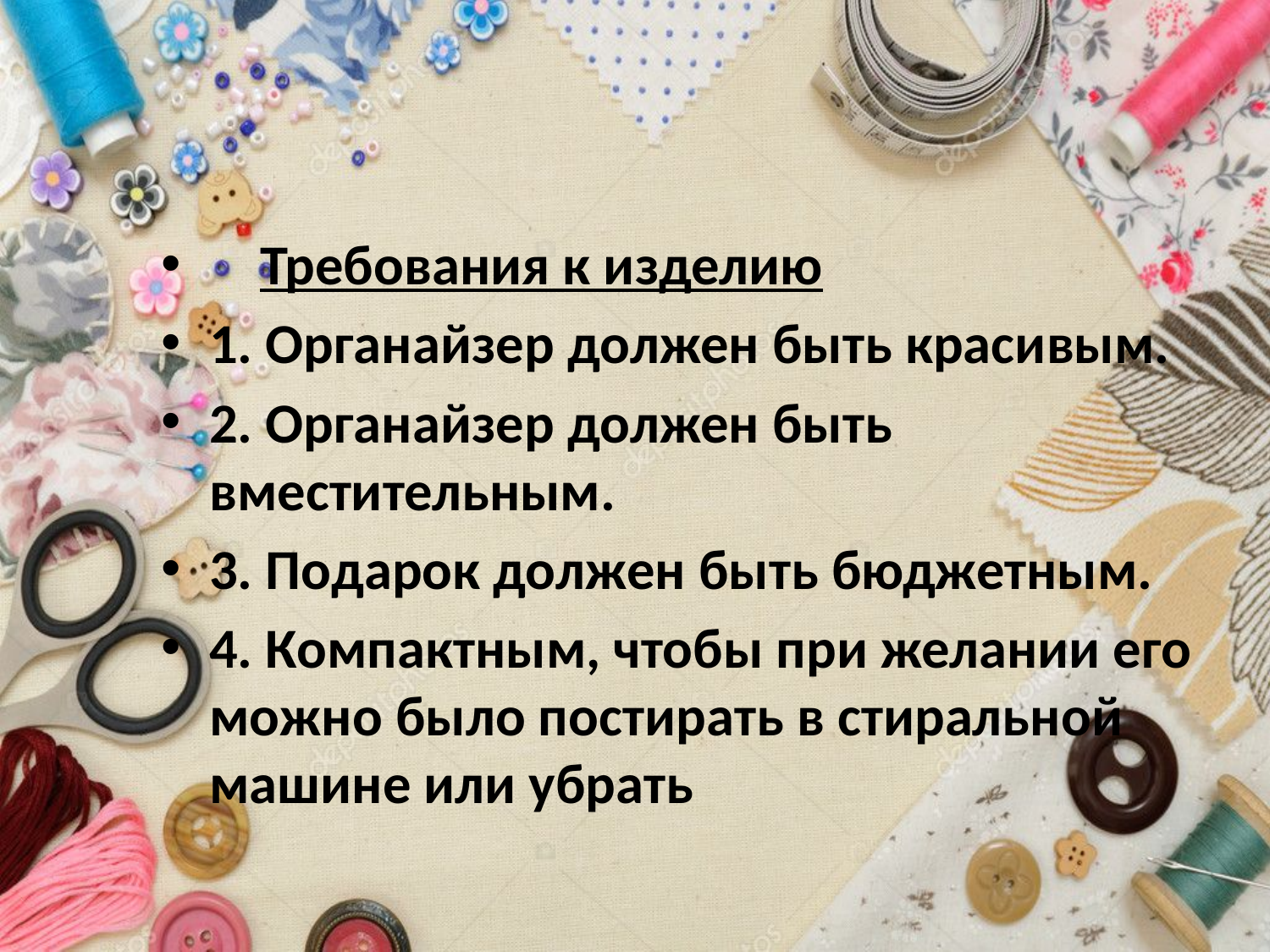

Требования к изделию
1. Органайзер должен быть красивым.
2. Органайзер должен быть вместительным.
3. Подарок должен быть бюджетным.
4. Компактным, чтобы при желании его можно было постирать в стиральной машине или убрать